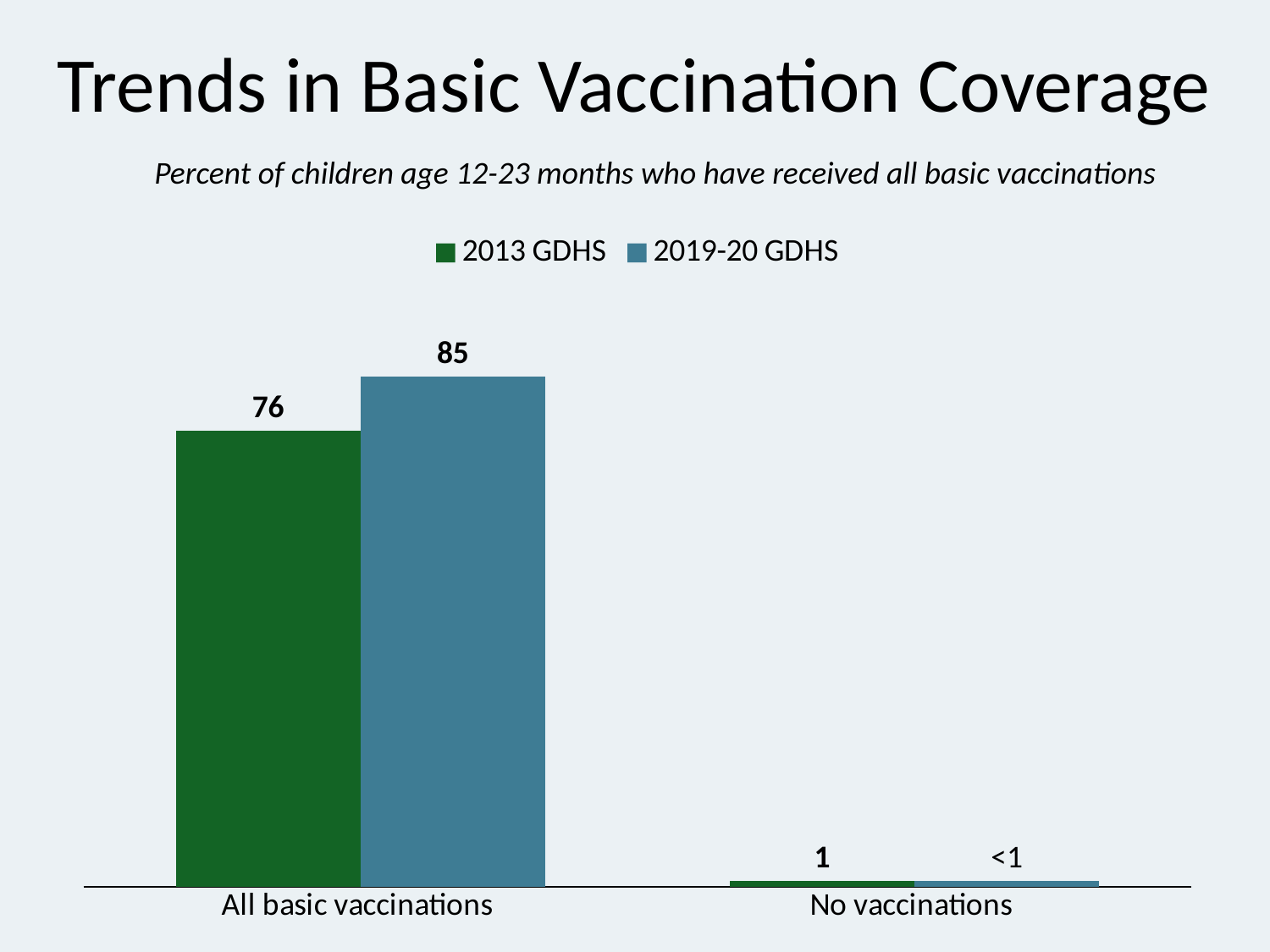

# Trends in Basic Vaccination Coverage
Percent of children age 12-23 months who have received all basic vaccinations

### Chart

| Category | 2013 GDHS | 2019-20 GDHS |
|---|---|---|
| All basic vaccinations  | 76.0 | 85.0 |
| No vaccinations  | 1.0 | 1.0 |